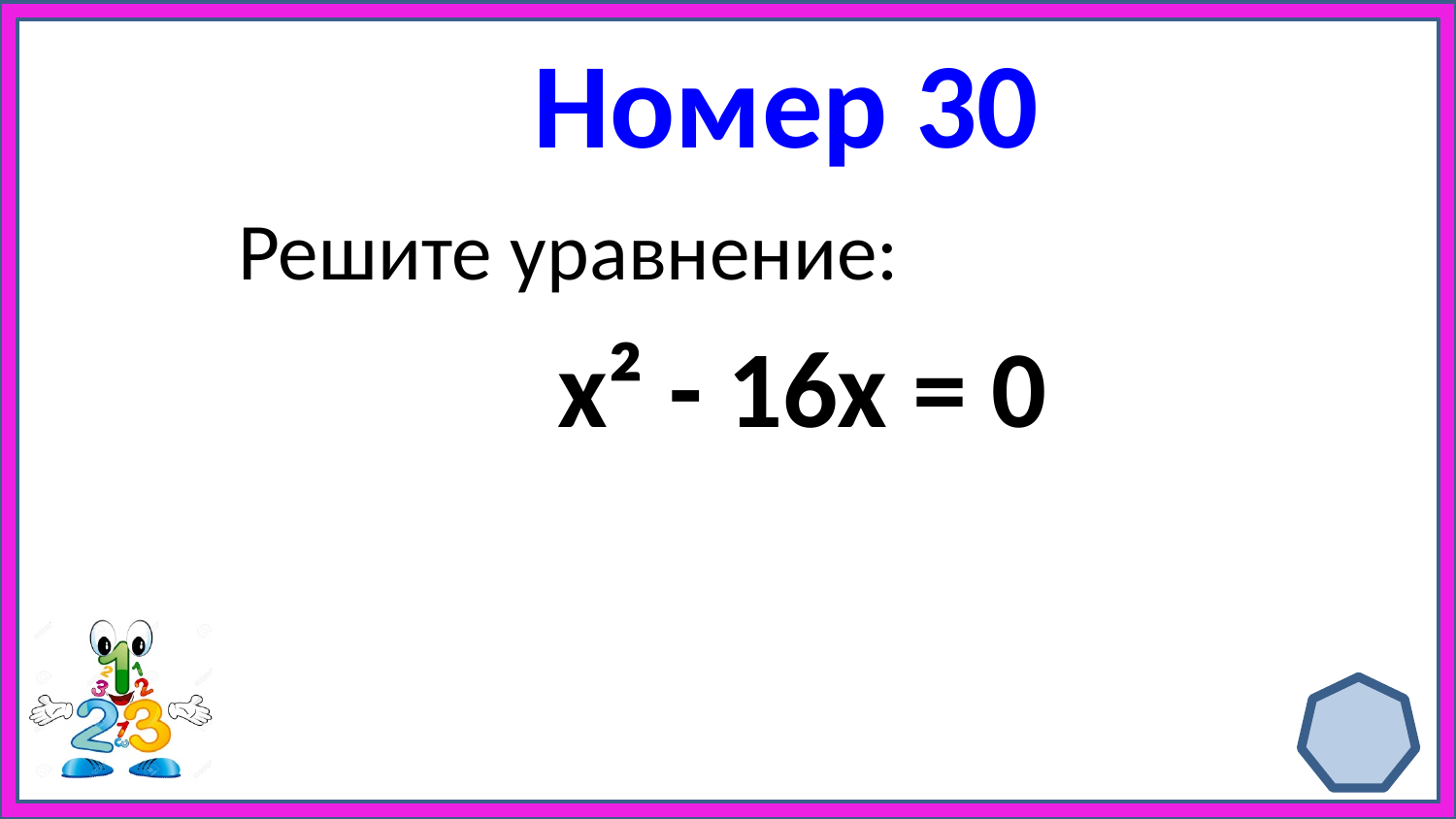

# Номер 30
Решите уравнение:
х² - 16х = 0